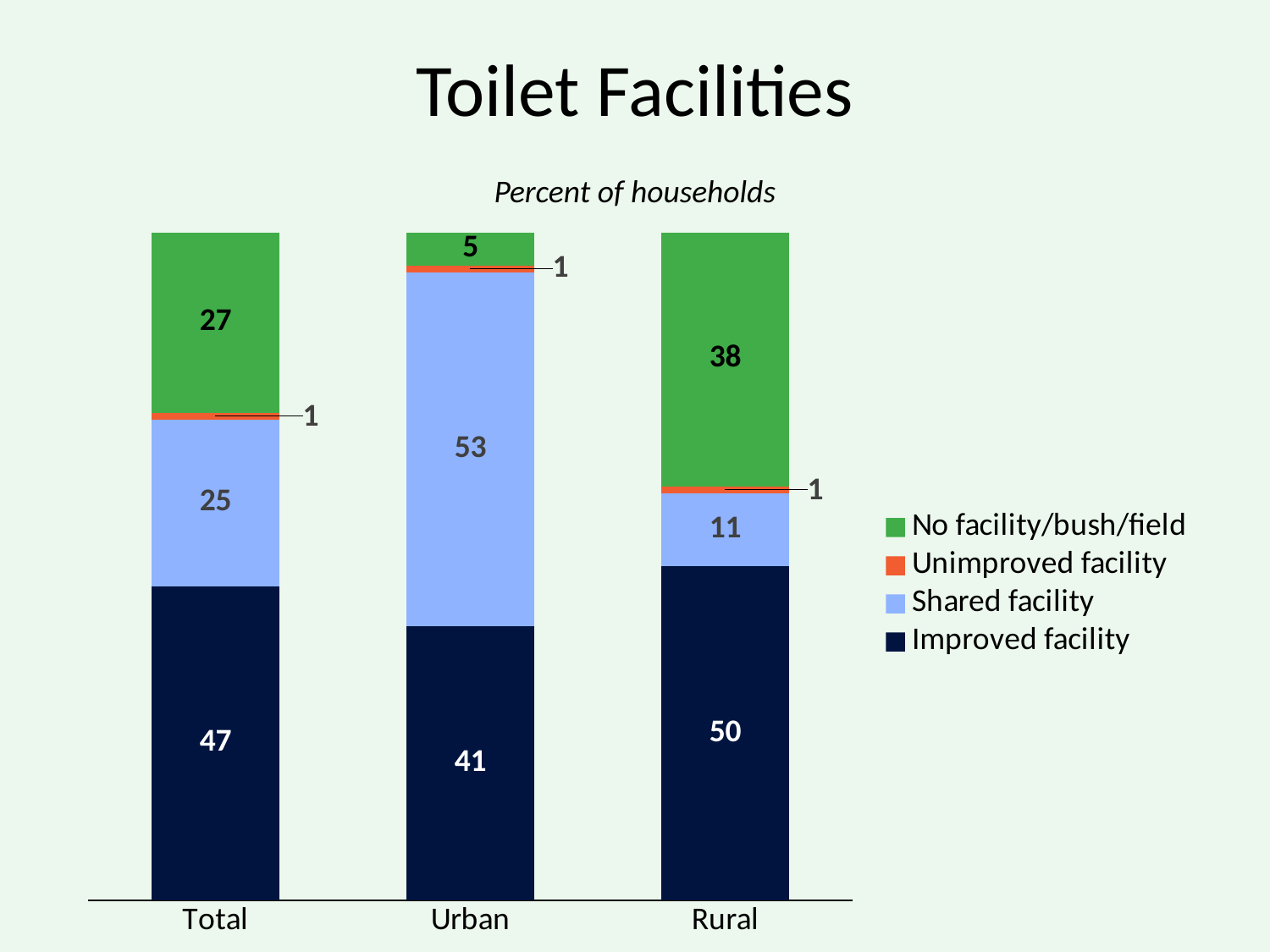

# Toilet Facilities
Percent of households

### Chart

| Category | Improved facility | Shared facility | Unimproved facility | No facility/bush/field |
|---|---|---|---|---|
| Total | 47.0 | 25.0 | 1.0 | 27.0 |
| Urban | 41.0 | 53.0 | 1.0 | 5.0 |
| Rural | 50.0 | 11.0 | 1.0 | 38.0 |